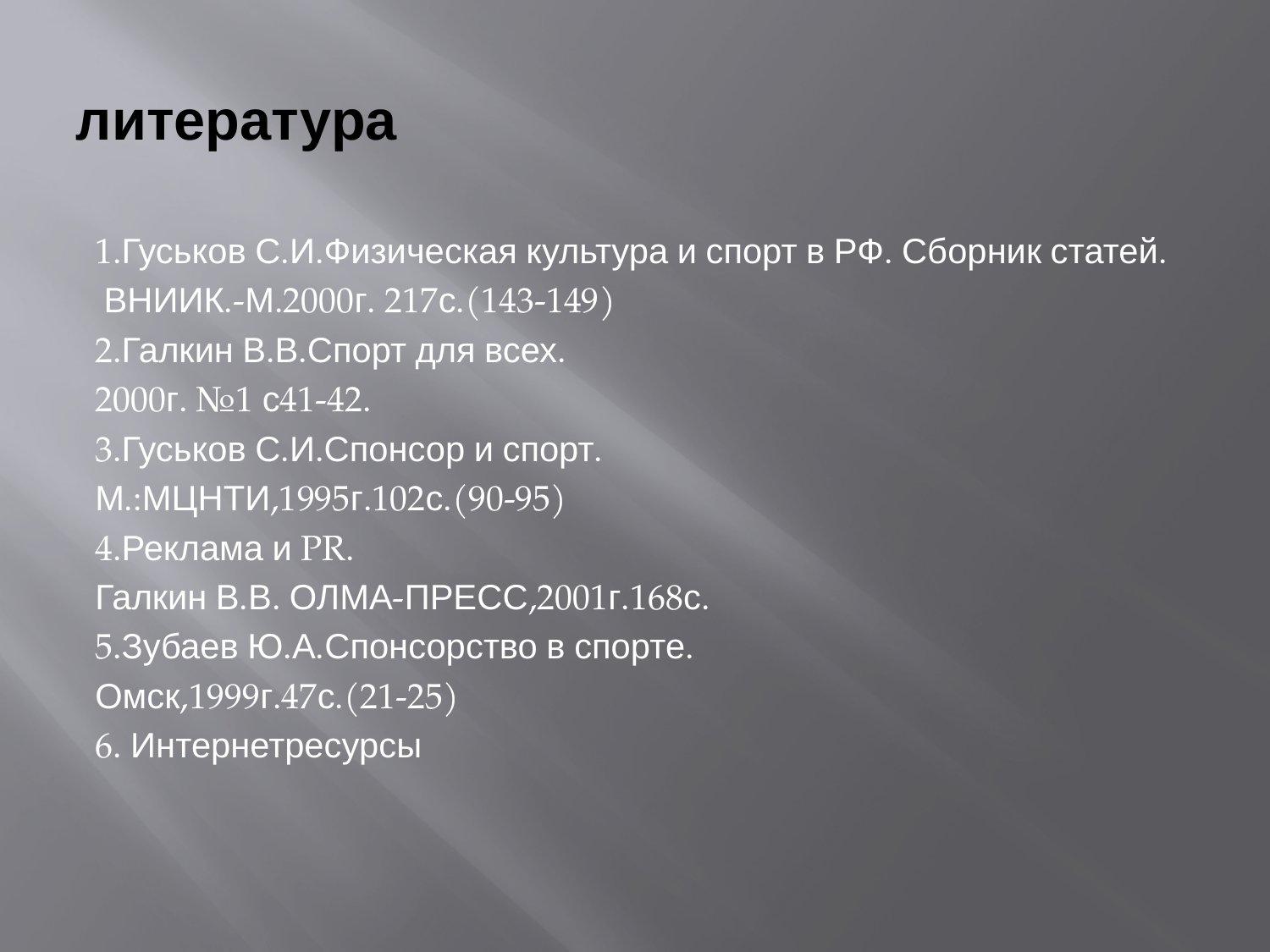

# литература
1.Гуськов С.И.Физическая культура и спорт в РФ. Сборник статей.
 ВНИИК.-М.2000г. 217с.(143-149)
2.Галкин В.В.Спорт для всех.
2000г. №1 с41-42.
3.Гуськов С.И.Спонсор и спорт.
М.:МЦНТИ,1995г.102с.(90-95)
4.Реклама и PR.
Галкин В.В. ОЛМА-ПРЕСС,2001г.168с.
5.Зубаев Ю.А.Спонсорство в спорте.
Омск,1999г.47с.(21-25)
6. Интернетресурсы